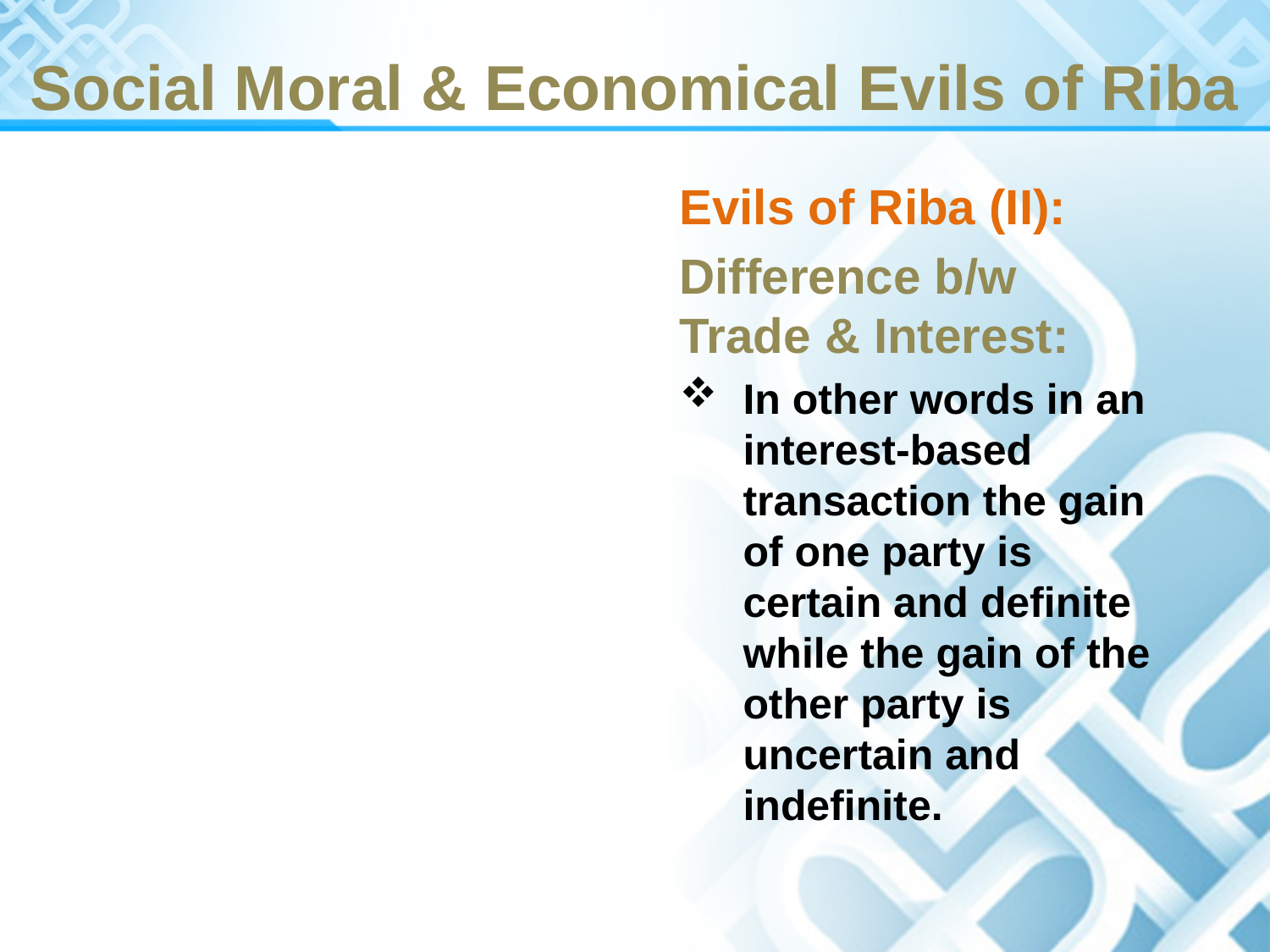

Social Moral & Economical Evils of Riba
Evils of Riba (II):
Difference b/w Trade & Interest:
In other words in an interest-based transaction the gain of one party is certain and definite while the gain of the other party is uncertain and indefinite.